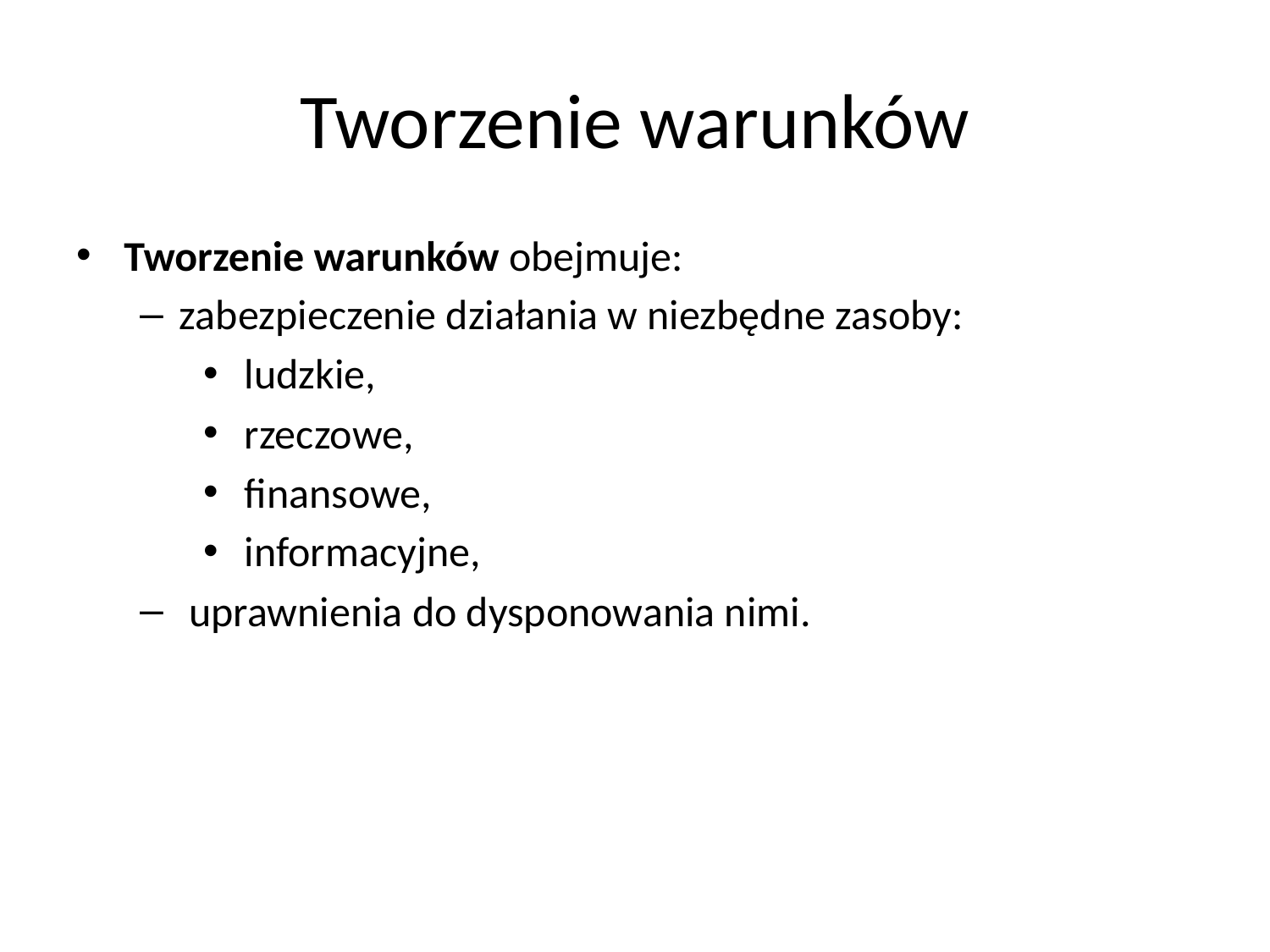

# Tworzenie warunków
Tworzenie warunków obejmuje:
zabezpieczenie działania w niezbędne zasoby:
 ludzkie,
 rzeczowe,
 finansowe,
 informacyjne,
 uprawnienia do dysponowania nimi.